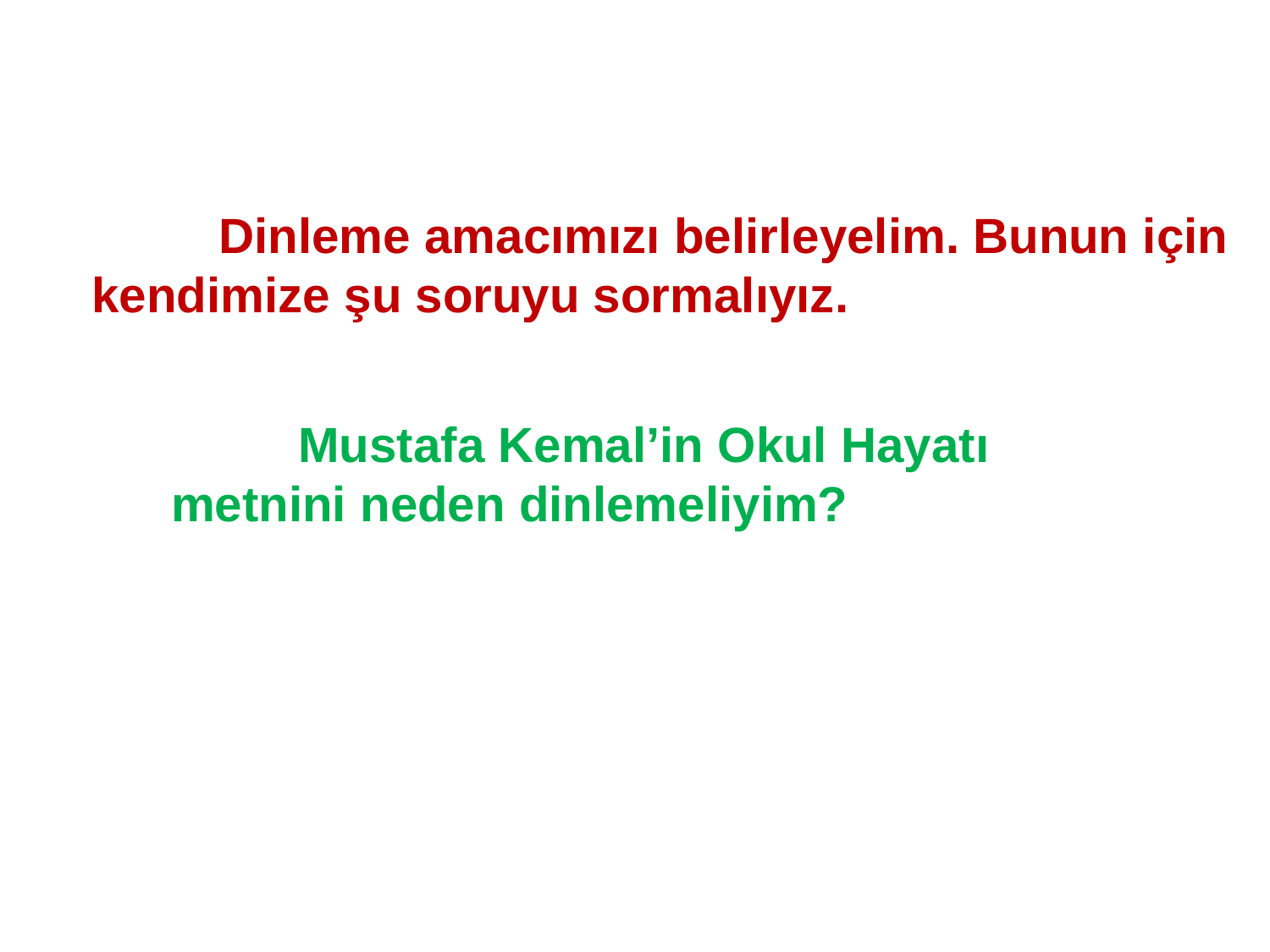

Dinleme amacımızı belirleyelim. Bunun için kendimize şu soruyu sormalıyız.
	Mustafa Kemal’in Okul Hayatı metnini neden dinlemeliyim?